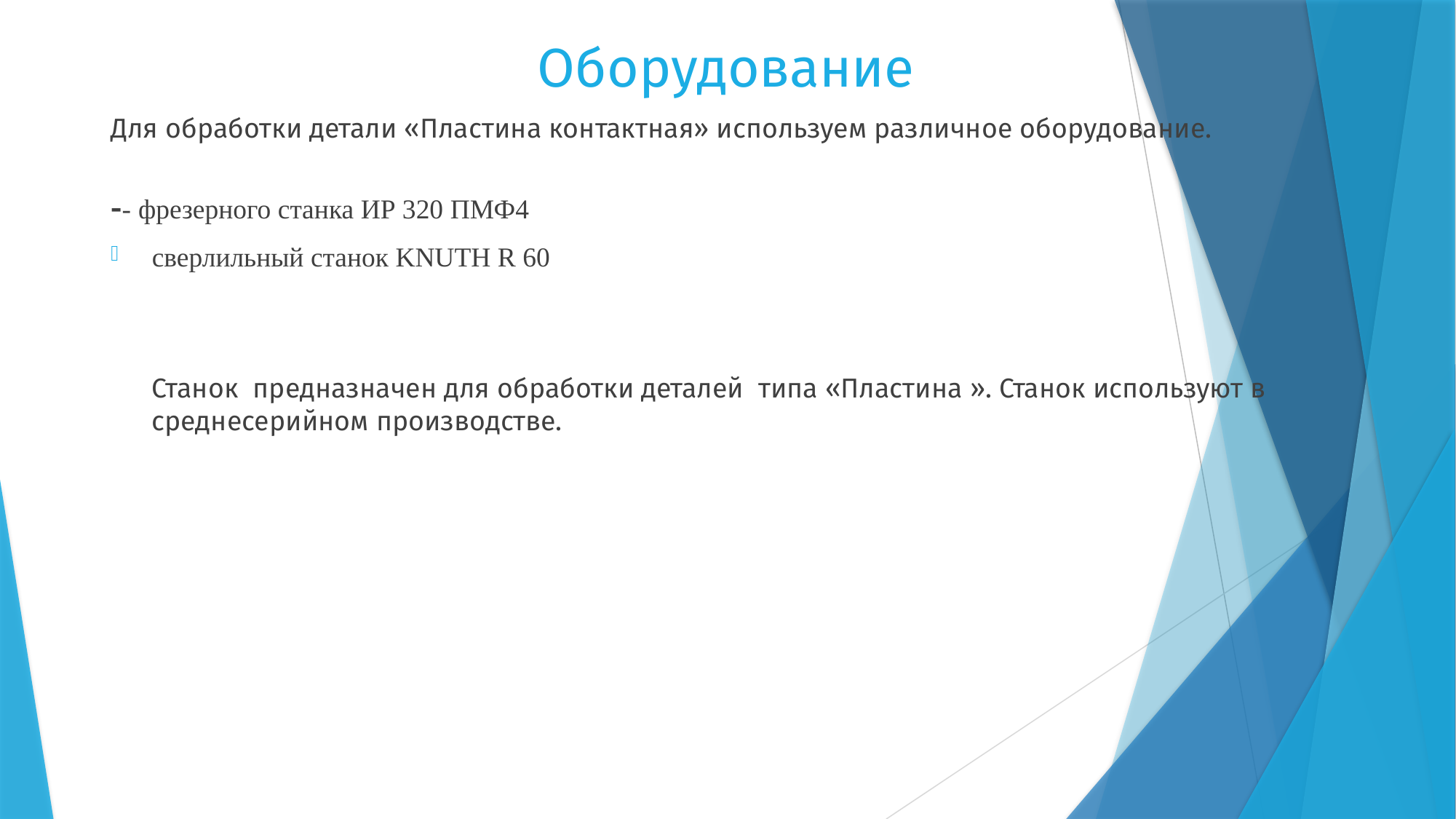

# Оборудование
Для обработки детали «Пластина контактная» используем различное оборудование.
-- фрезерного станка ИР 320 ПМФ4
сверлильный станок KNUTH R 60
Станок  предназначен для обработки деталей  типа «Пластина ». Станок используют в среднесерийном производстве.